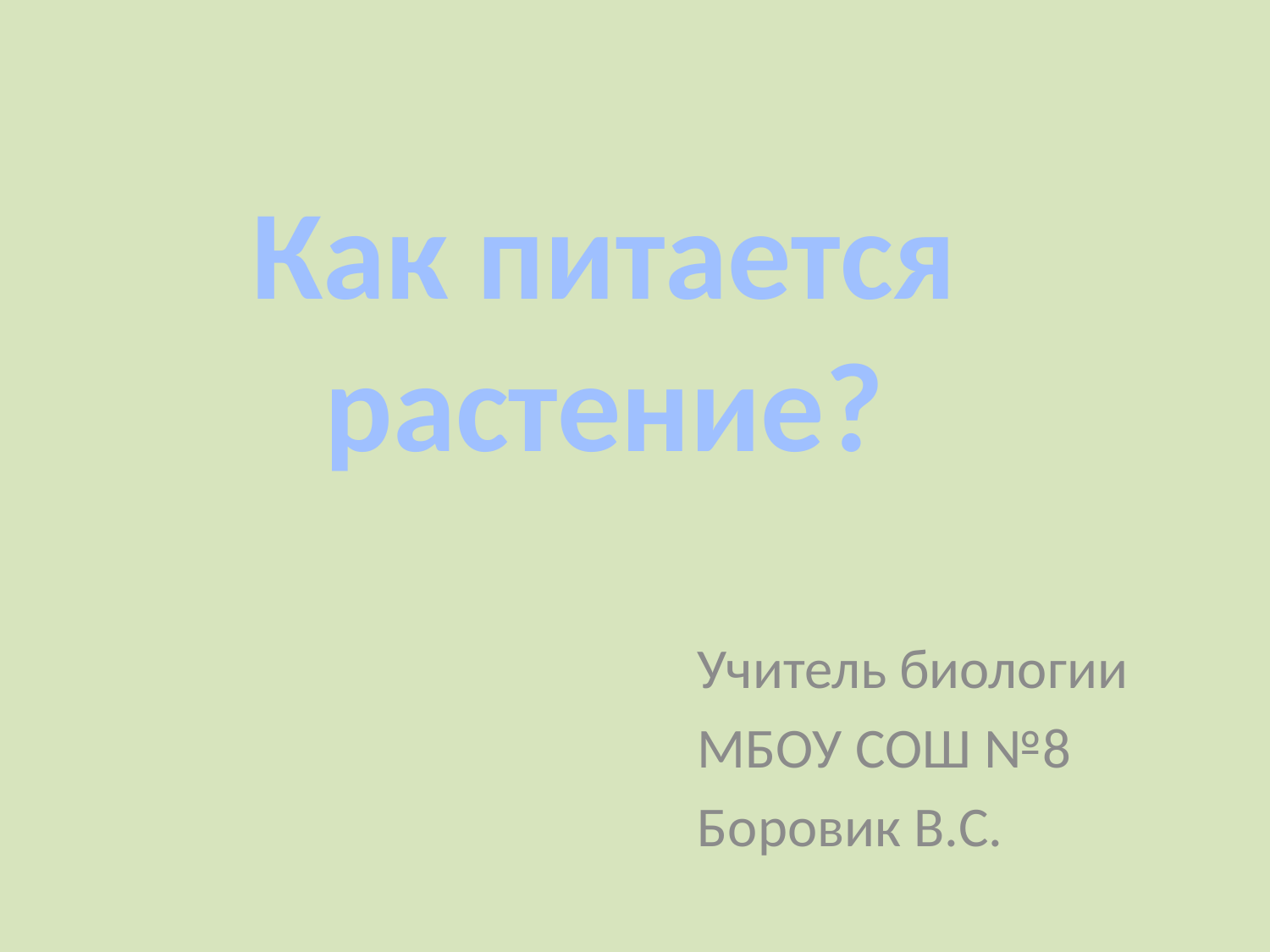

Как питается
растение?
Учитель биологии
МБОУ СОШ №8
Боровик В.С.